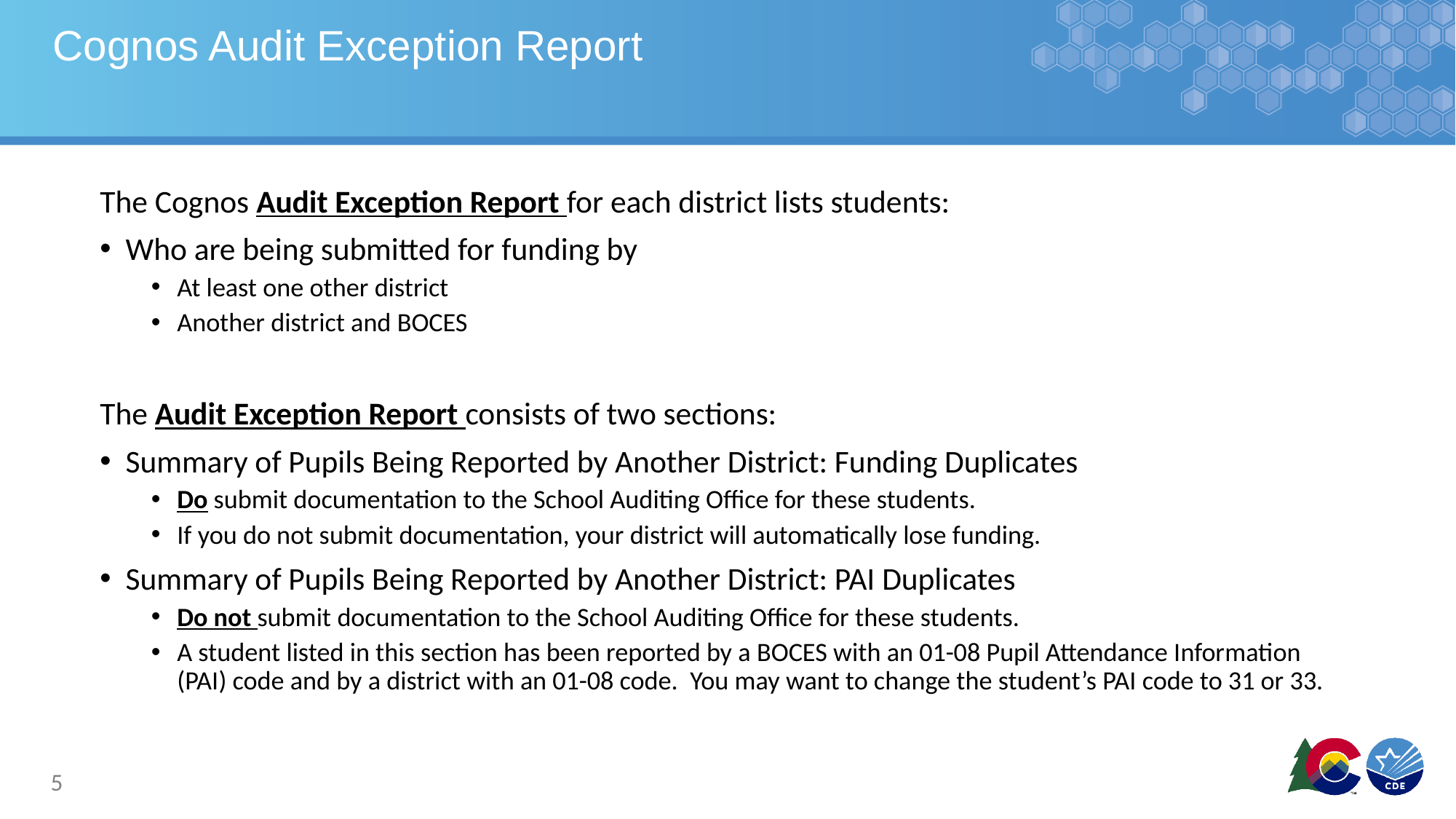

# Cognos Audit Exception Report
The Cognos Audit Exception Report for each district lists students:
Who are being submitted for funding by
At least one other district
Another district and BOCES

The Audit Exception Report consists of two sections:
Summary of Pupils Being Reported by Another District: Funding Duplicates
Do submit documentation to the School Auditing Office for these students.
If you do not submit documentation, your district will automatically lose funding.
Summary of Pupils Being Reported by Another District: PAI Duplicates
Do not submit documentation to the School Auditing Office for these students.
A student listed in this section has been reported by a BOCES with an 01-08 Pupil Attendance Information (PAI) code and by a district with an 01-08 code.  You may want to change the student’s PAI code to 31 or 33.
5